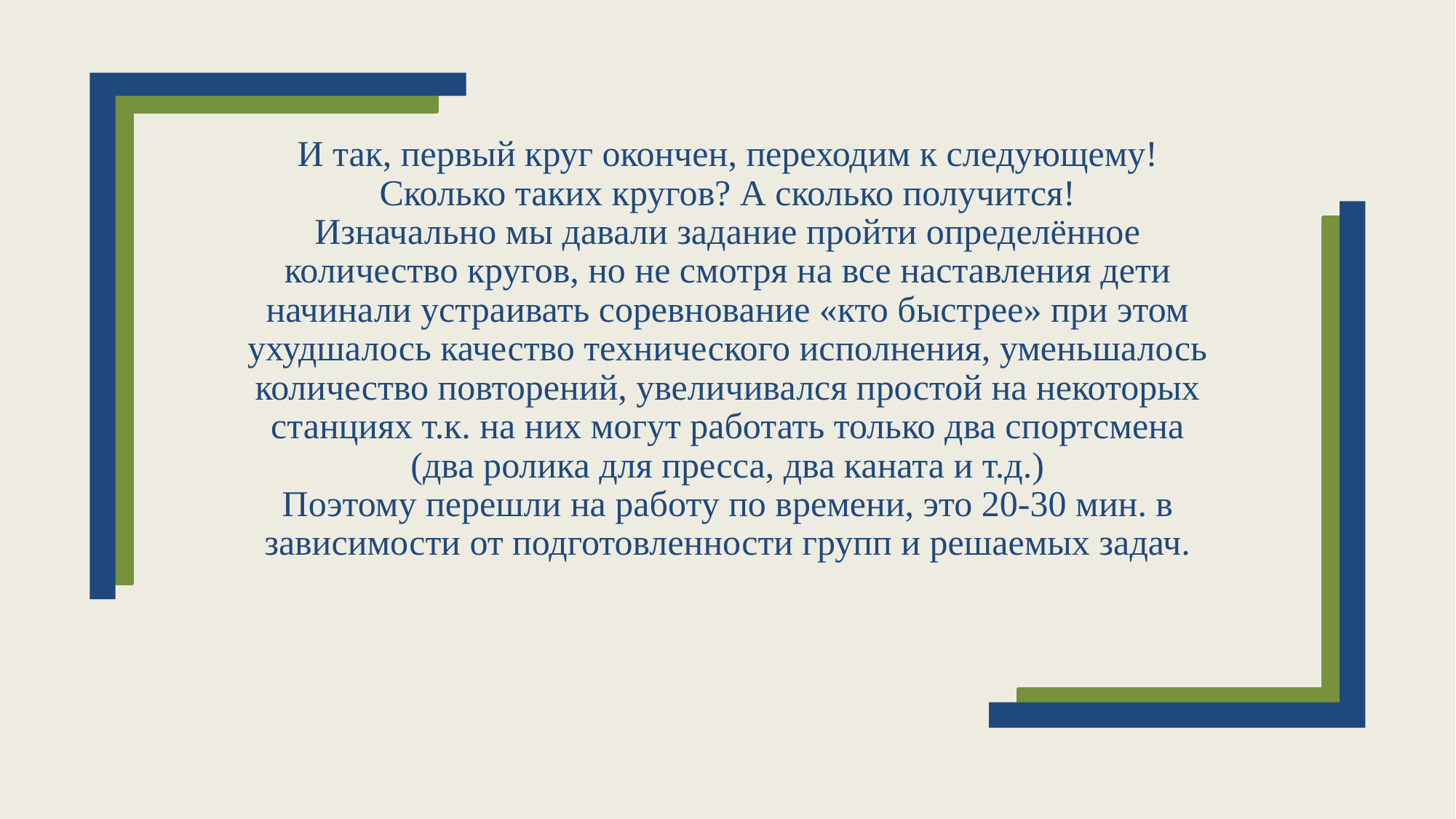

# И так, первый круг окончен, переходим к следующему! Сколько таких кругов? А сколько получится! Изначально мы давали задание пройти определённое количество кругов, но не смотря на все наставления дети начинали устраивать соревнование «кто быстрее» при этом ухудшалось качество технического исполнения, уменьшалось количество повторений, увеличивался простой на некоторых станциях т.к. на них могут работать только два спортсмена (два ролика для пресса, два каната и т.д.) Поэтому перешли на работу по времени, это 20-30 мин. в зависимости от подготовленности групп и решаемых задач.